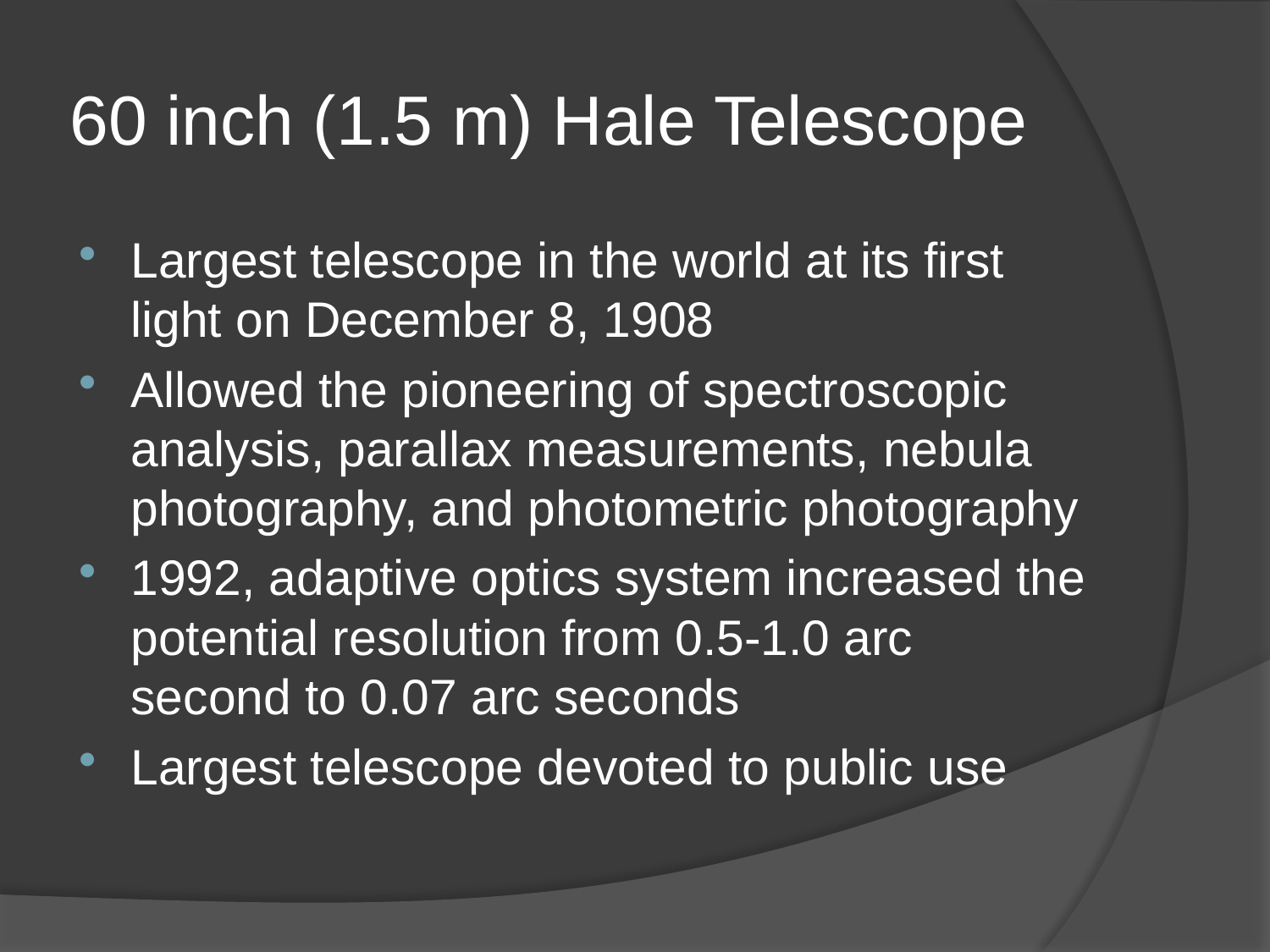

# 60 inch (1.5 m) Hale Telescope
Largest telescope in the world at its first light on December 8, 1908
Allowed the pioneering of spectroscopic analysis, parallax measurements, nebula photography, and photometric photography
1992, adaptive optics system increased the potential resolution from 0.5-1.0 arc second to 0.07 arc seconds
Largest telescope devoted to public use